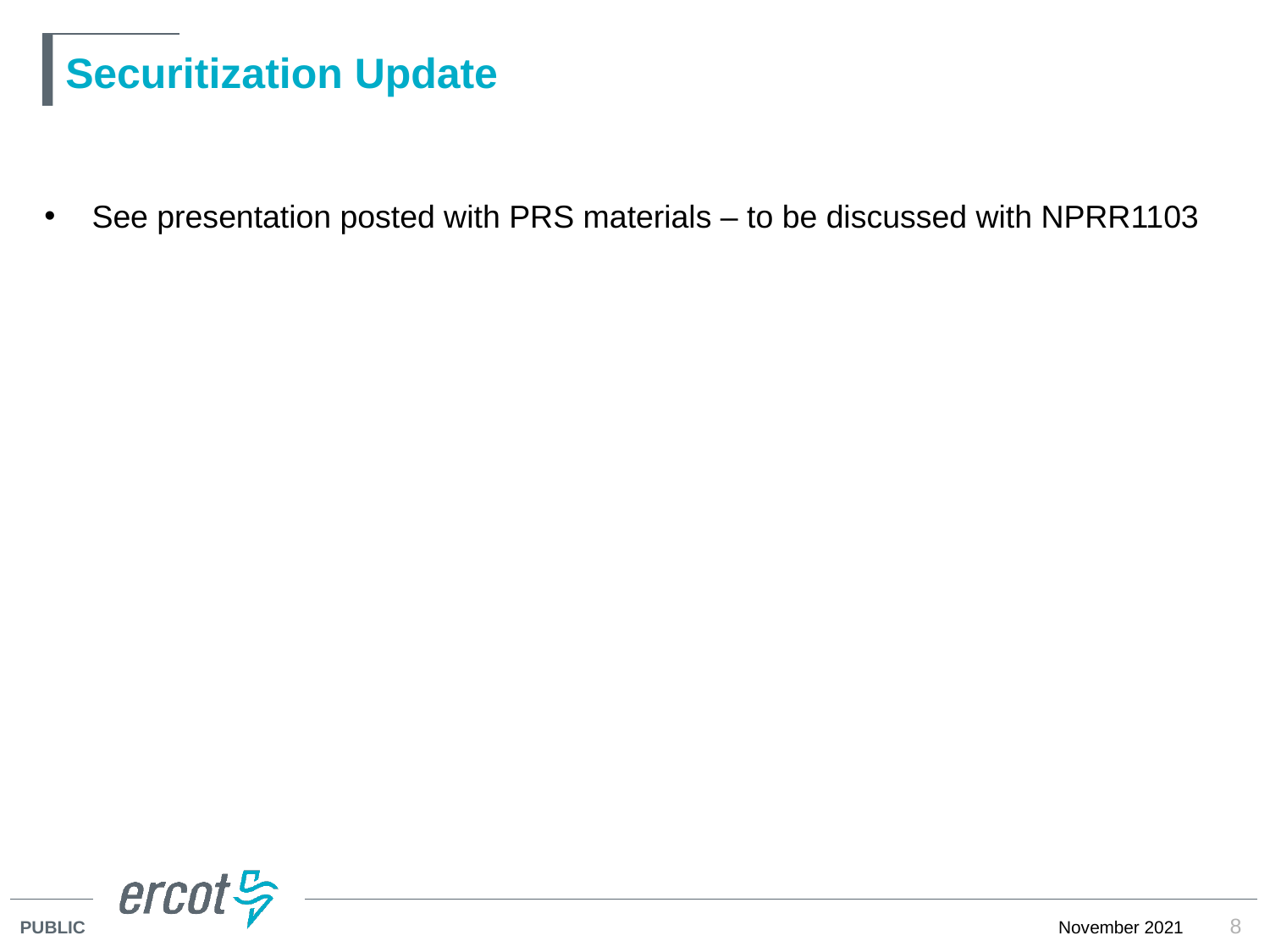

# Securitization Update
See presentation posted with PRS materials – to be discussed with NPRR1103

8